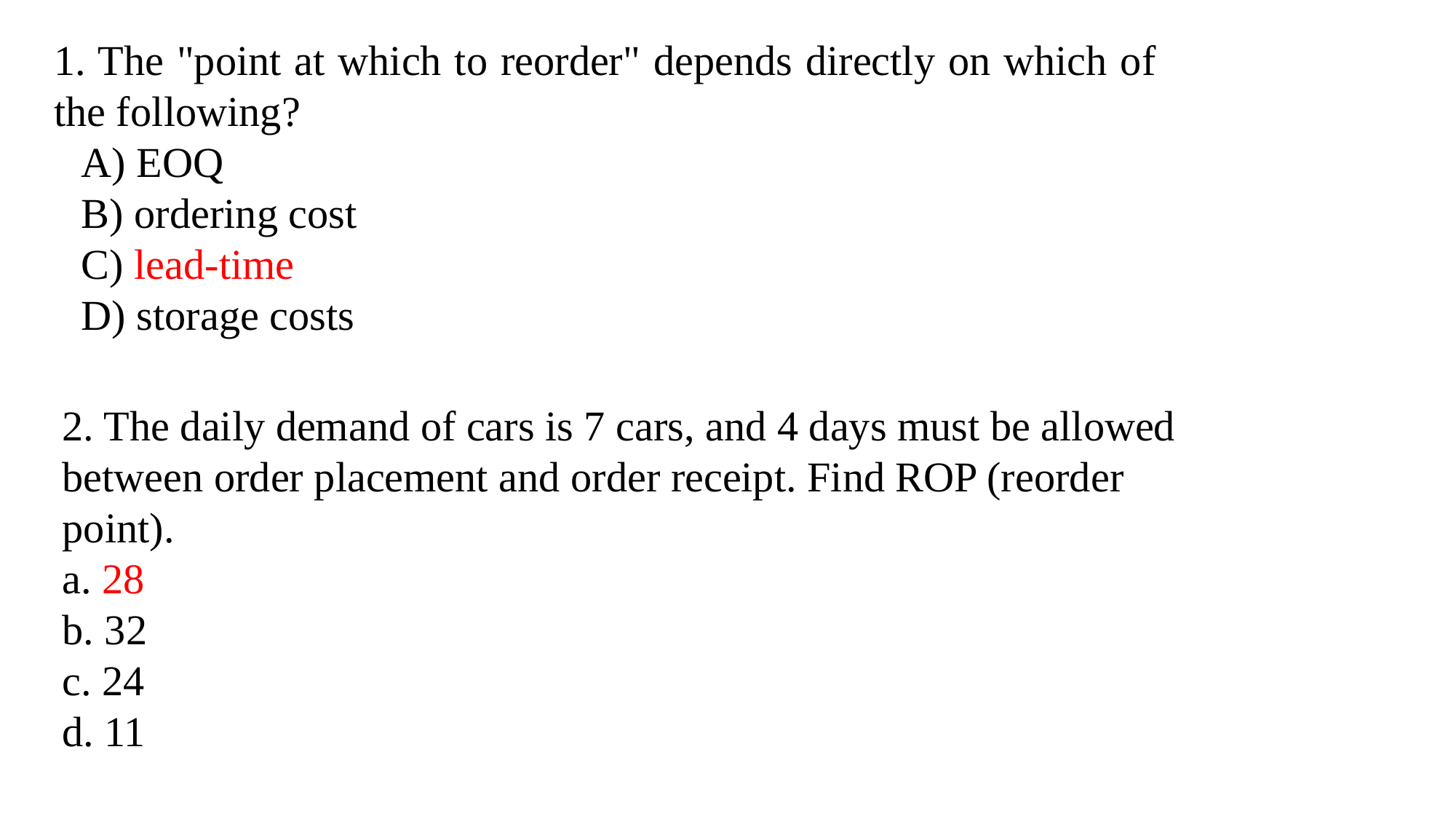

1. The "point at which to reorder" depends directly on which of the following?
A) EOQ
B) ordering cost
C) lead-time
D) storage costs
2. The daily demand of cars is 7 cars, and 4 days must be allowed between order placement and order receipt. Find ROP (reorder point).
a. 28
b. 32
c. 24
d. 11